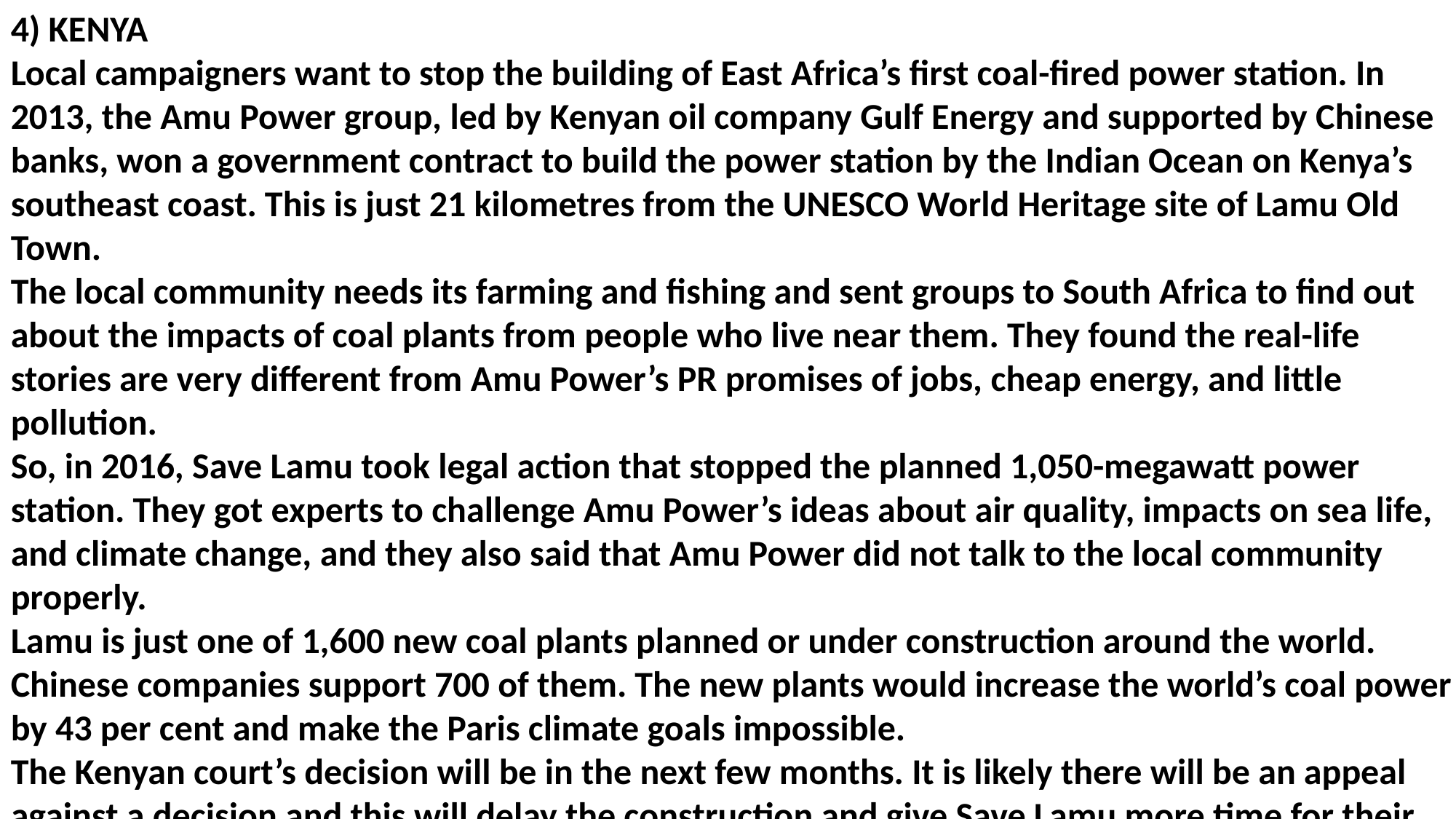

4) KENYA
Local campaigners want to stop the building of East Africa’s first coal-fired power station. In 2013, the Amu Power group, led by Kenyan oil company Gulf Energy and supported by Chinese banks, won a government contract to build the power station by the Indian Ocean on Kenya’s southeast coast. This is just 21 kilometres from the UNESCO World Heritage site of Lamu Old Town.
The local community needs its farming and fishing and sent groups to South Africa to find out about the impacts of coal plants from people who live near them. They found the real-life stories are very different from Amu Power’s PR promises of jobs, cheap energy, and little pollution.
So, in 2016, Save Lamu took legal action that stopped the planned 1,050-megawatt power station. They got experts to challenge Amu Power’s ideas about air quality, impacts on sea life, and climate change, and they also said that Amu Power did not talk to the local community properly.
Lamu is just one of 1,600 new coal plants planned or under construction around the world. Chinese companies support 700 of them. The new plants would increase the world’s coal power by 43 per cent and make the Paris climate goals impossible.
The Kenyan court’s decision will be in the next few months. It is likely there will be an appeal against a decision and this will delay the construction and give Save Lamu more time for their plans for a green Kenya.